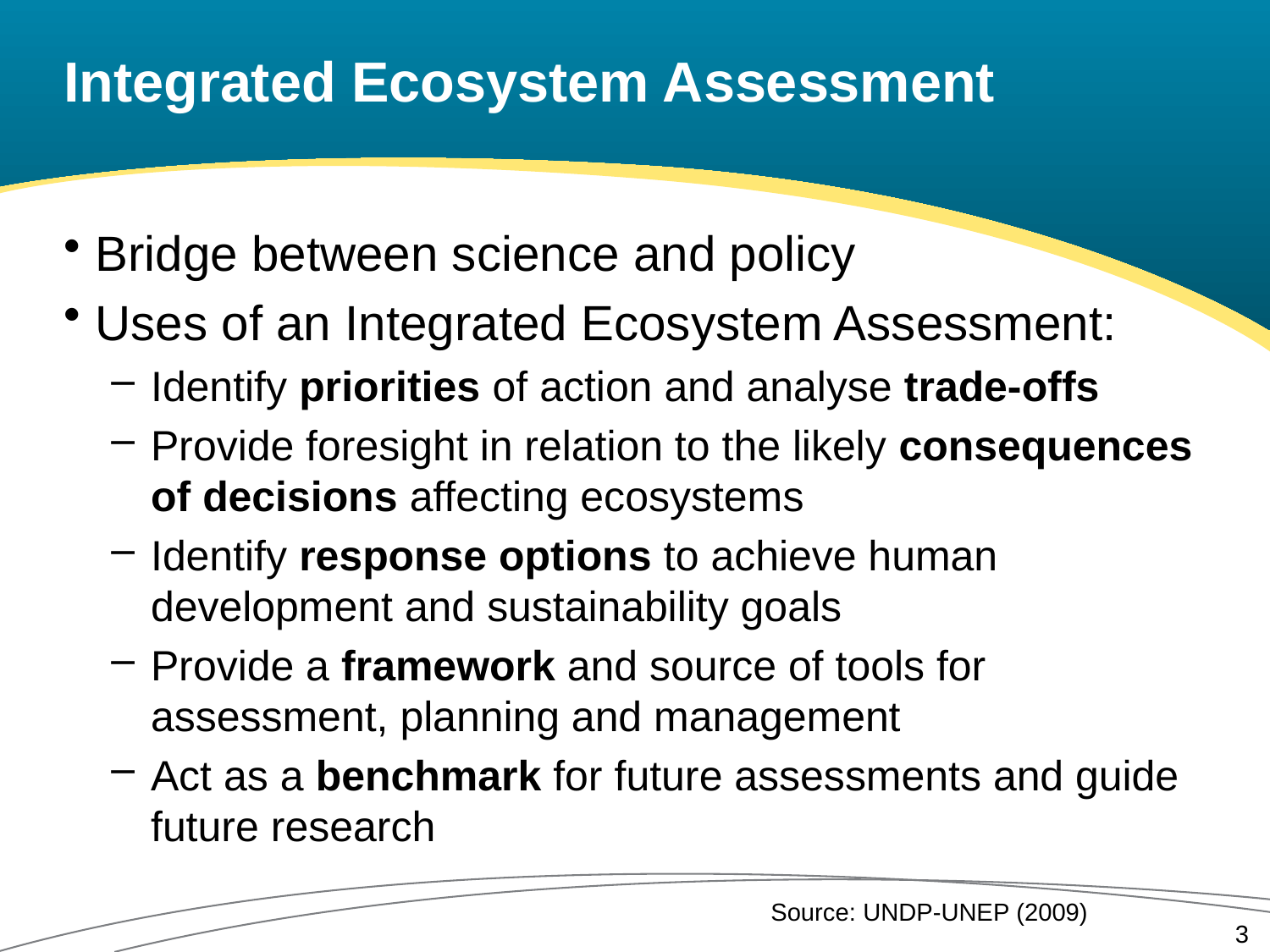

# Integrated Ecosystem Assessment
Bridge between science and policy
Uses of an Integrated Ecosystem Assessment:
Identify priorities of action and analyse trade-offs
Provide foresight in relation to the likely consequences of decisions affecting ecosystems
Identify response options to achieve human development and sustainability goals
Provide a framework and source of tools for assessment, planning and management
Act as a benchmark for future assessments and guide future research
Source: UNDP-UNEP (2009)
3